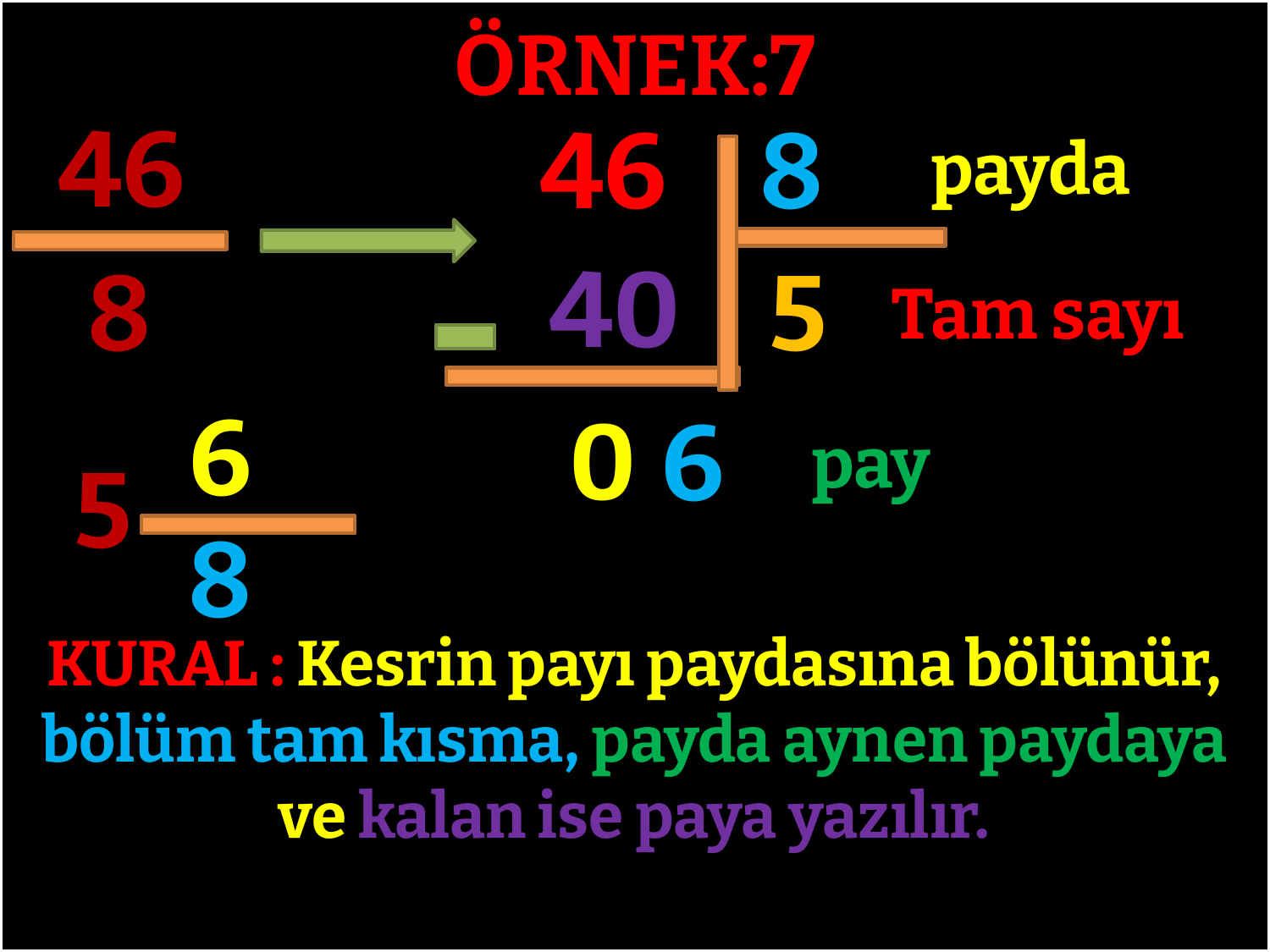

ÖRNEK:7
46
46
8
payda

40
8
5
Tam sayı

#

6
0
6
pay
5

8
KURAL : Kesrin payı paydasına bölünür, bölüm tam kısma, payda aynen paydaya ve kalan ise paya yazılır.